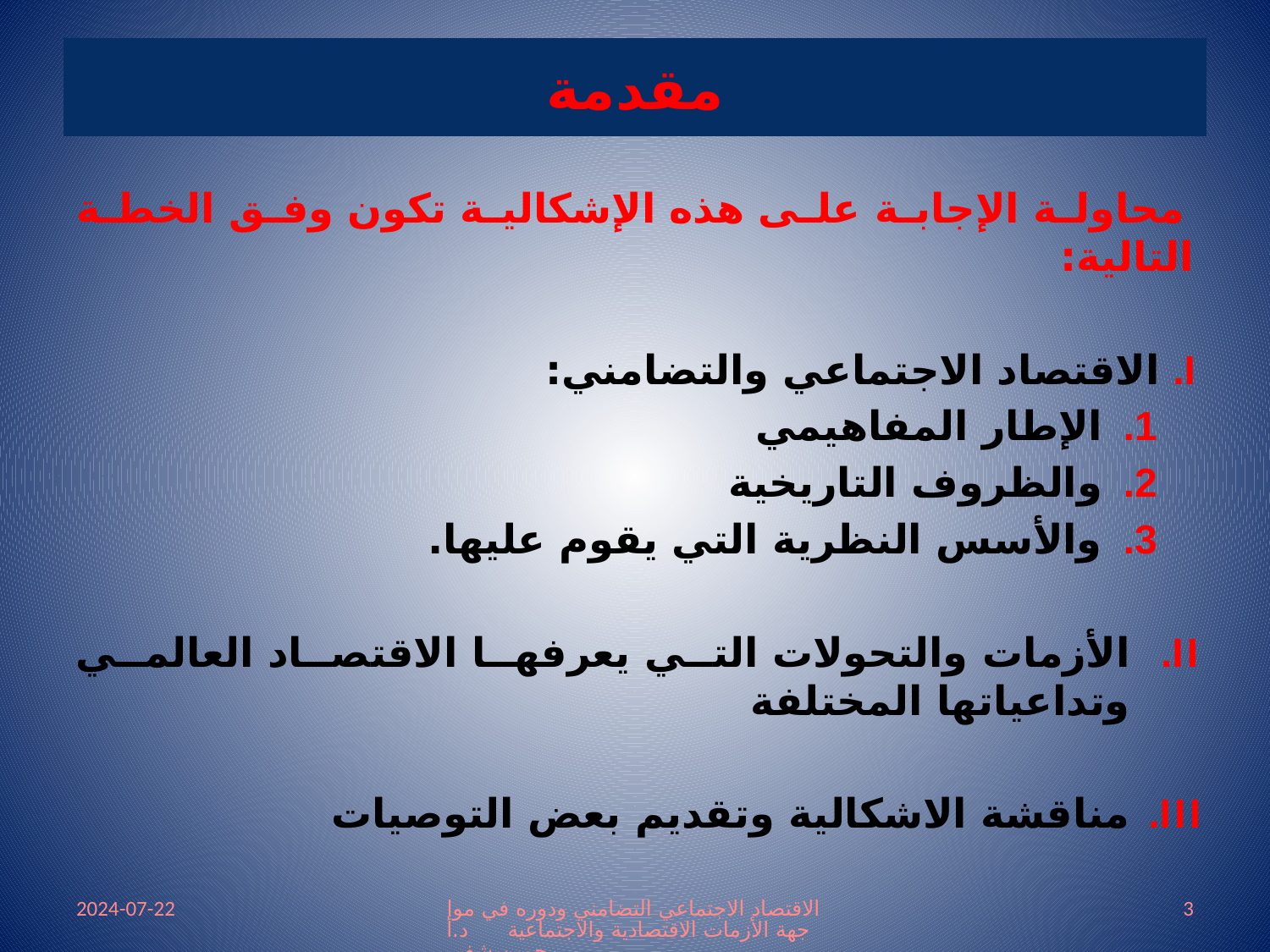

# مقدمة
 محاولة الإجابة على هذه الإشكالية تكون وفق الخطة التالية:

الاقتصاد الاجتماعي والتضامني:
الإطار المفاهيمي
والظروف التاريخية
والأسس النظرية التي يقوم عليها.

الأزمات والتحولات التي يعرفها الاقتصاد العالمي وتداعياتها المختلفة

مناقشة الاشكالية وتقديم بعض التوصيات
2024-07-22
الاقتصاد الاجتماعي التضامني ودوره في مواجهة الأزمات الاقتصادية والاجتماعية      د.أحمين شفير
3